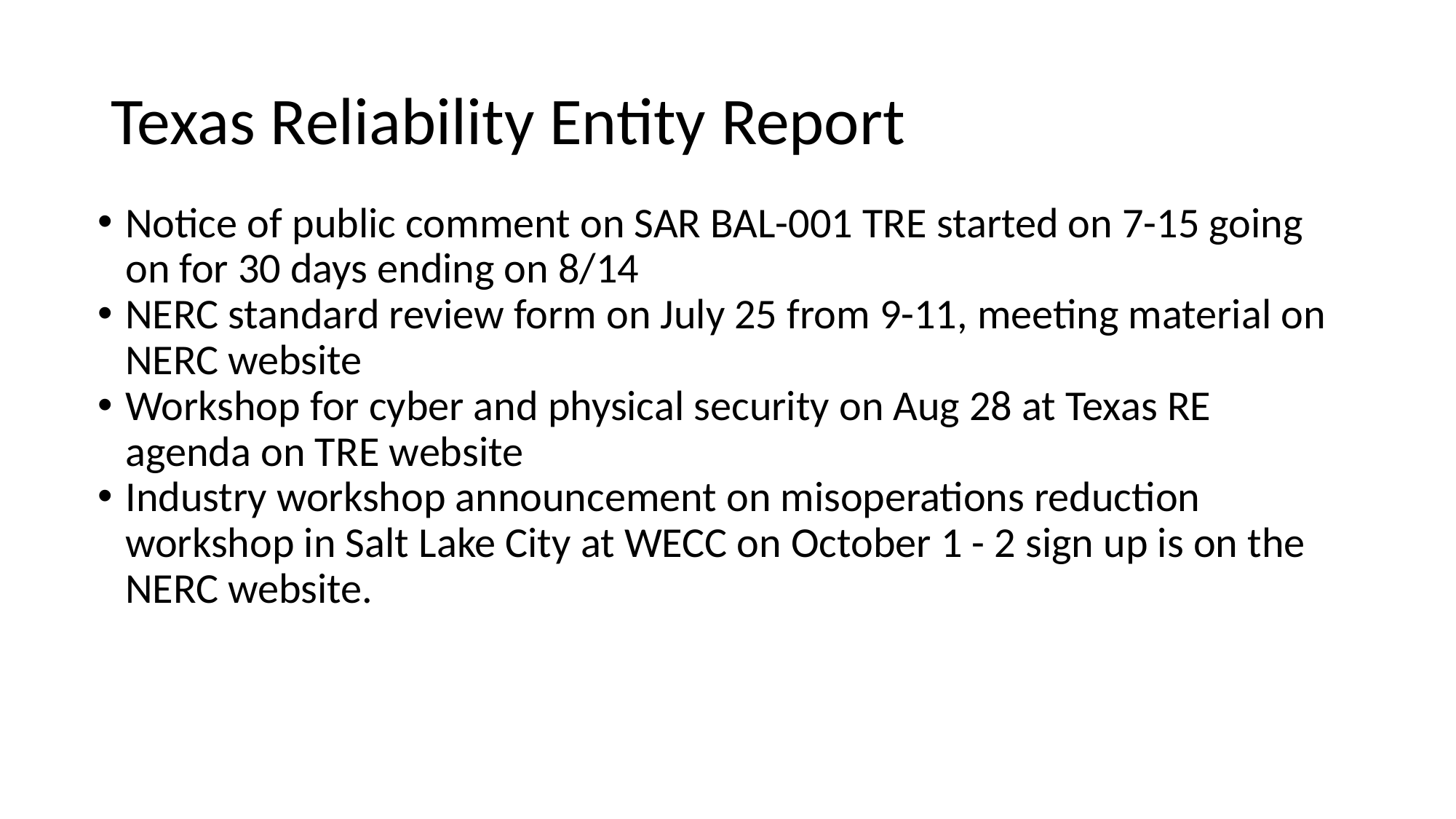

# Texas Reliability Entity Report
Notice of public comment on SAR BAL-001 TRE started on 7-15 going on for 30 days ending on 8/14
NERC standard review form on July 25 from 9-11, meeting material on NERC website
Workshop for cyber and physical security on Aug 28 at Texas RE agenda on TRE website
Industry workshop announcement on misoperations reduction workshop in Salt Lake City at WECC on October 1 - 2 sign up is on the NERC website.